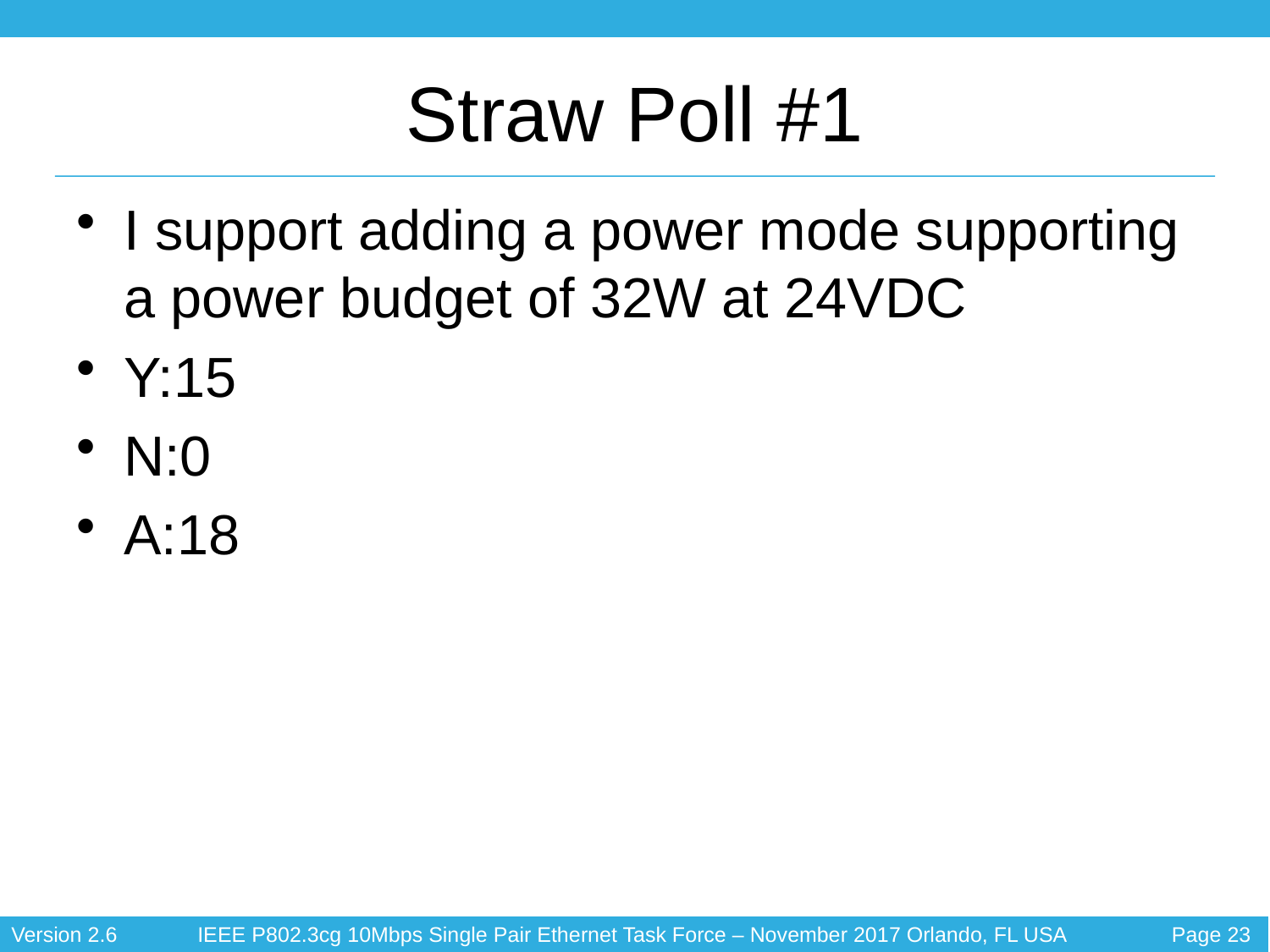

# Straw Poll #1
I support adding a power mode supporting a power budget of 32W at 24VDC
Y:15
N:0
A:18